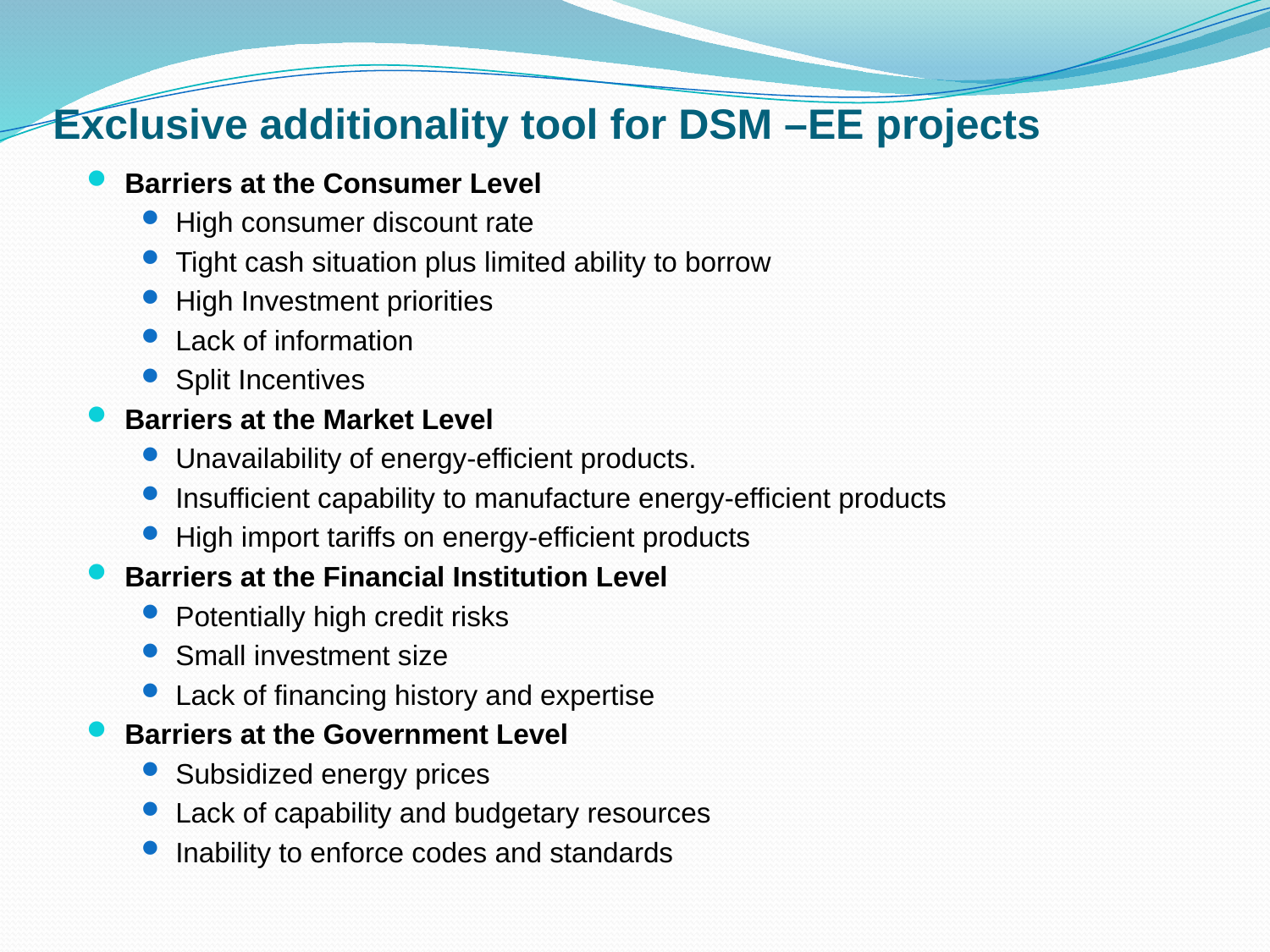

# Exclusive additionality tool for DSM –EE projects
Barriers at the Consumer Level
High consumer discount rate
Tight cash situation plus limited ability to borrow
High Investment priorities
Lack of information
Split Incentives
Barriers at the Market Level
Unavailability of energy-efficient products.
Insufficient capability to manufacture energy-efficient products
High import tariffs on energy-efficient products
Barriers at the Financial Institution Level
Potentially high credit risks
Small investment size
Lack of financing history and expertise
Barriers at the Government Level
Subsidized energy prices
Lack of capability and budgetary resources
Inability to enforce codes and standards